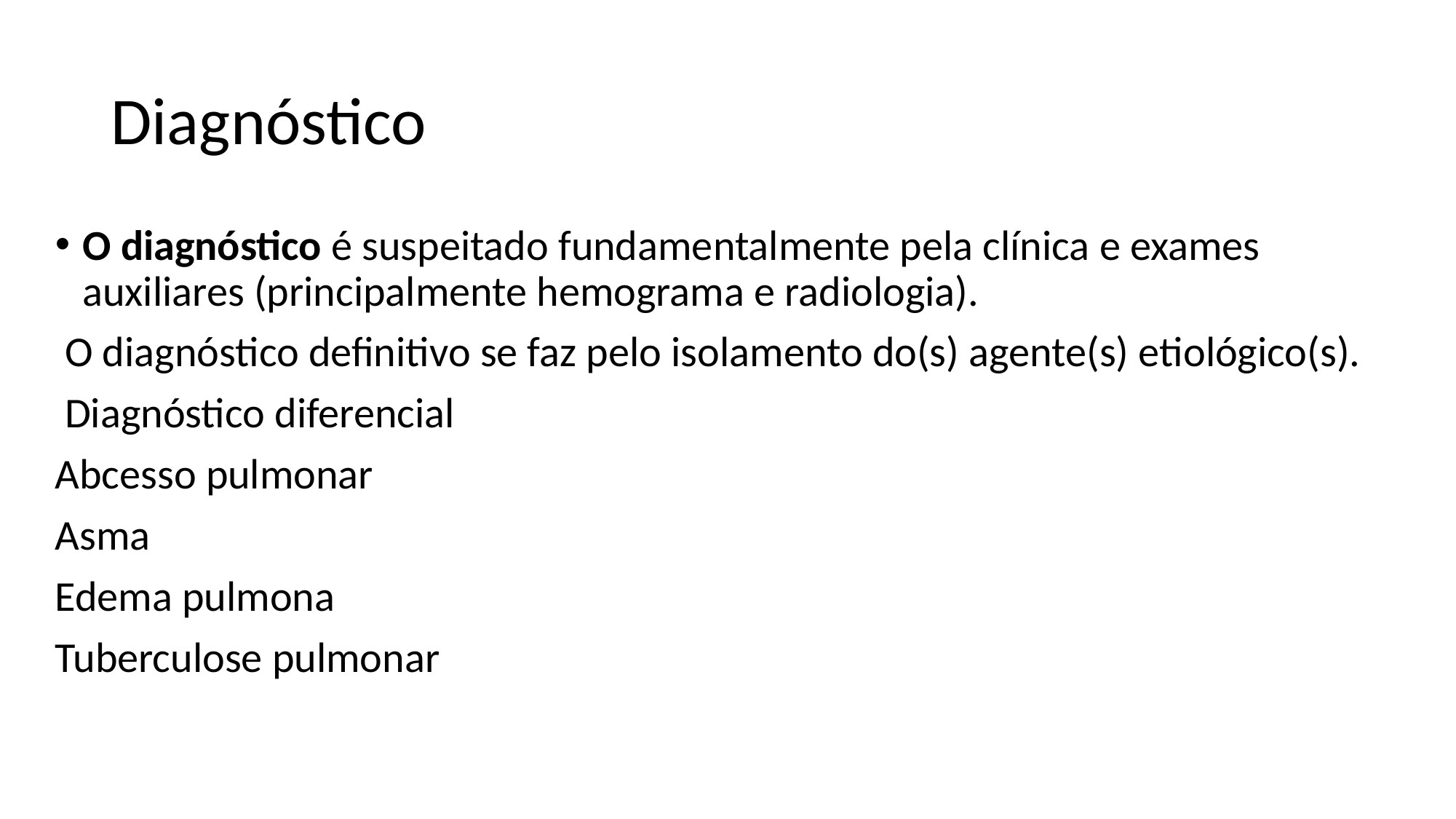

# Diagnóstico
O diagnóstico é suspeitado fundamentalmente pela clínica e exames auxiliares (principalmente hemograma e radiologia).
 O diagnóstico definitivo se faz pelo isolamento do(s) agente(s) etiológico(s).
 Diagnóstico diferencial
Abcesso pulmonar
Asma
Edema pulmona
Tuberculose pulmonar